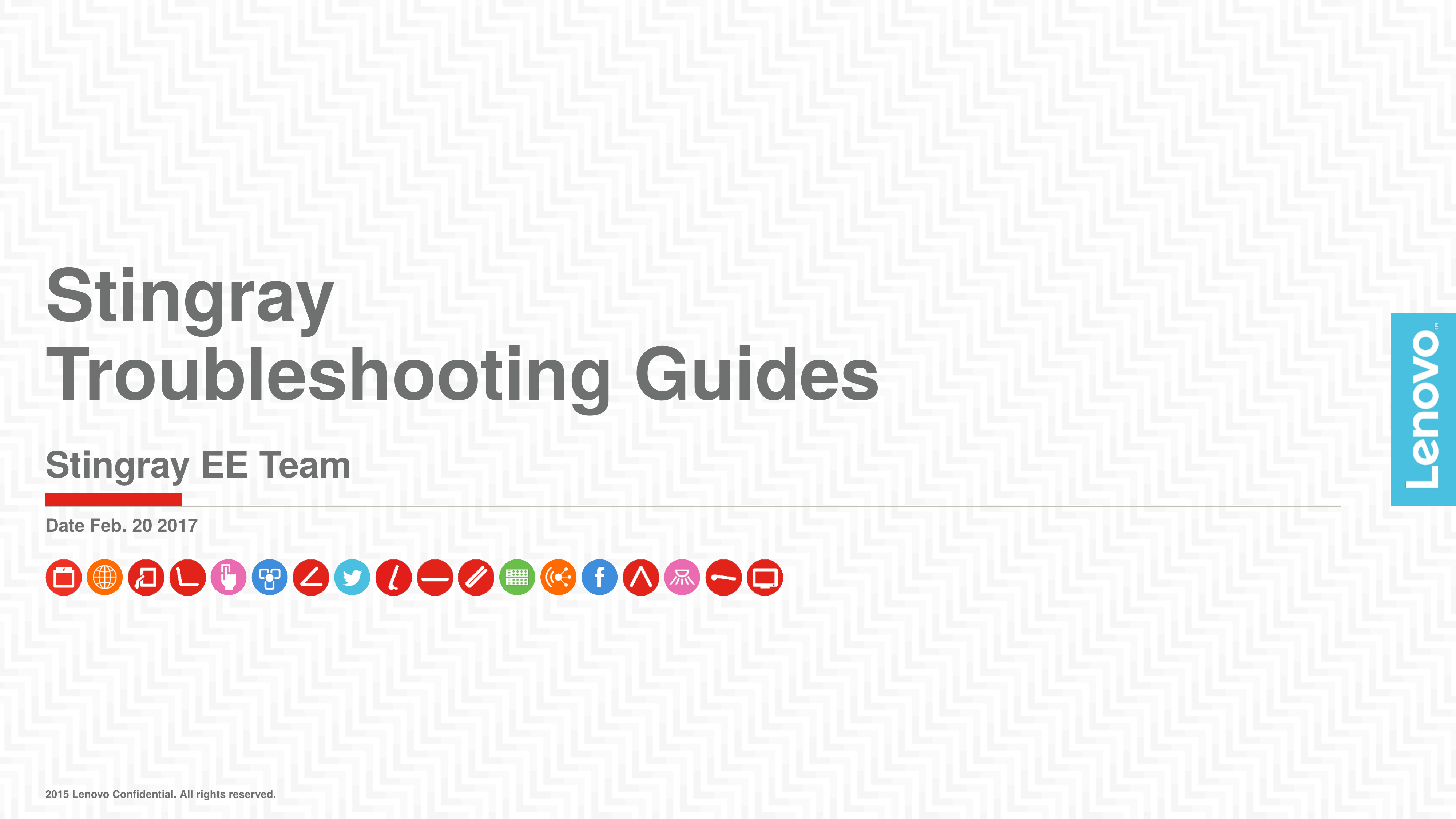

# Stingray
Troubleshooting Guides
Stingray EE Team
Date Feb. 20 2017